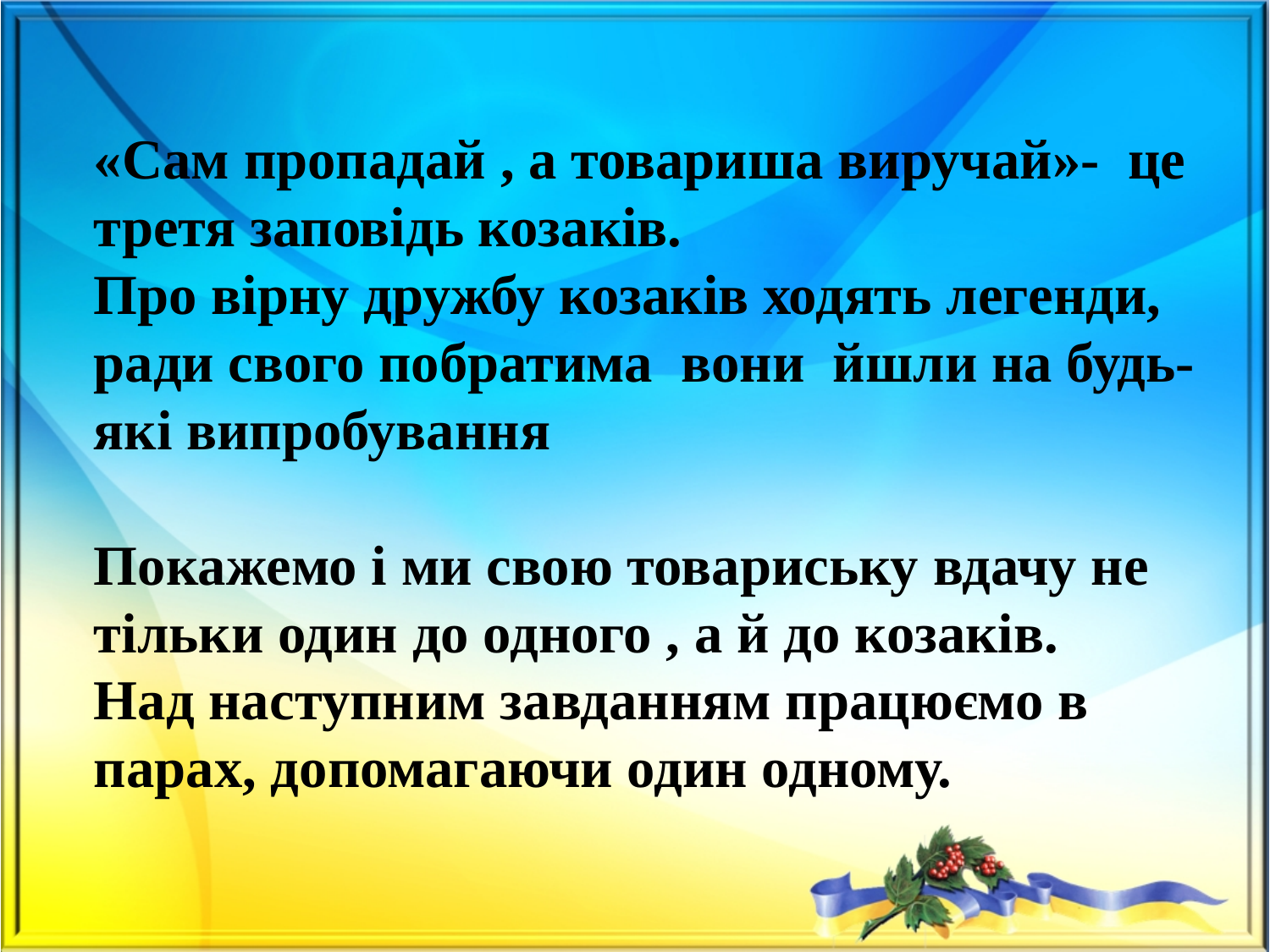

«Сам пропадай , а товариша виручай»-  це третя заповідь козаків.
Про вірну дружбу козаків ходять легенди, ради свого побратима  вони  йшли на будь-які випробування

Покажемо і ми свою товариську вдачу не тільки один до одного , а й до козаків.
Над наступним завданням працюємо в парах, допомагаючи один одному.